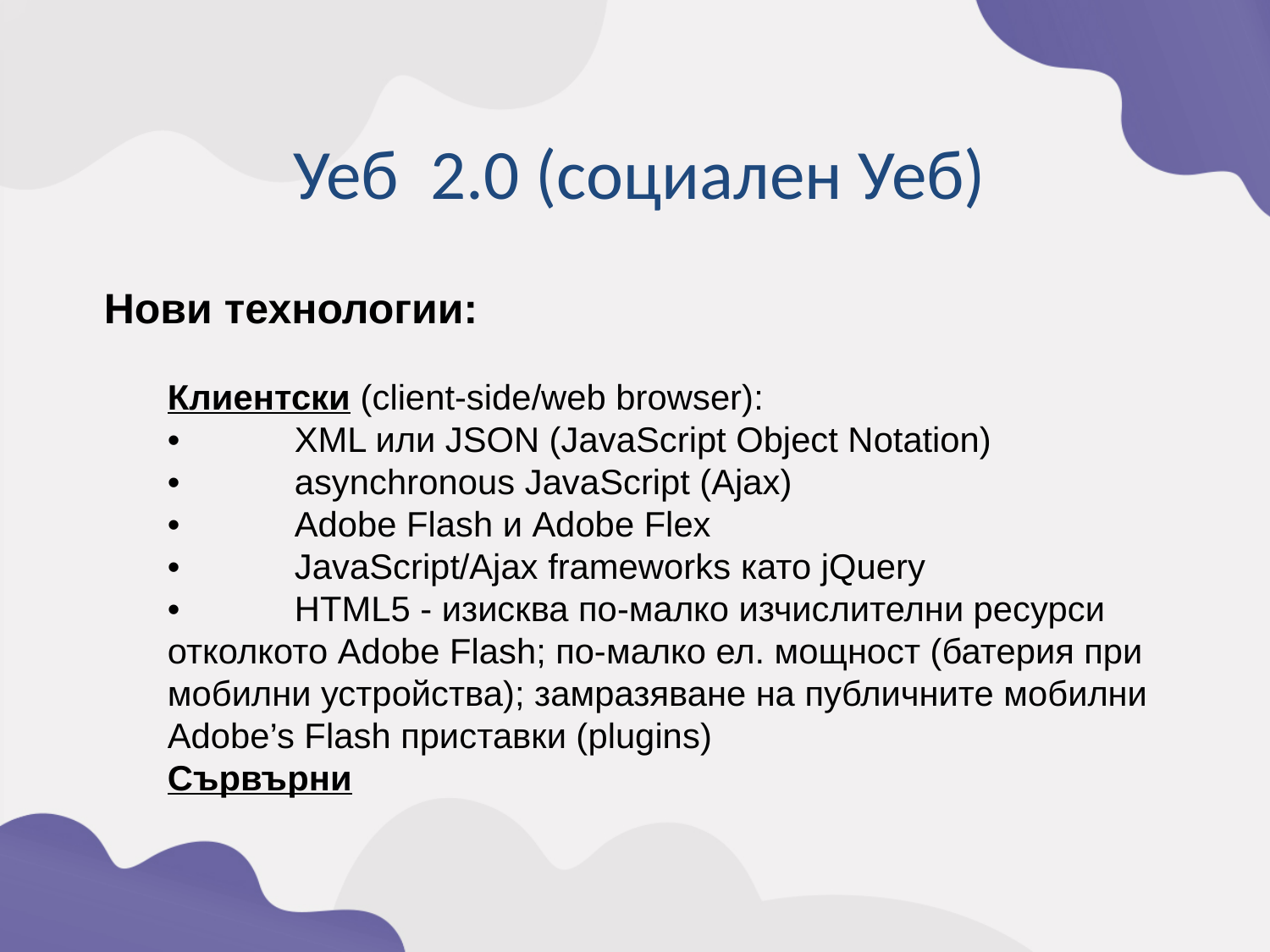

Уеб  2.0 (социален Уеб)

Нови технологии:

Клиентски (client-side/web browser):
•	XML или JSON (JavaScript Object Notation)
•	аsynchronous JavaScript (Ajax)
•	Adobe Flash и Adobe Flex
•	JavaScript/Ajax frameworks като jQuery
•	HTML5 - изисква по-малко изчислителни ресурси отколкото Adobe Flash; по-малко ел. мощност (батерия при мобилни устройства); замразяване на публичните мобилни Adobe’s Flash приставки (plugins)
Сървърни